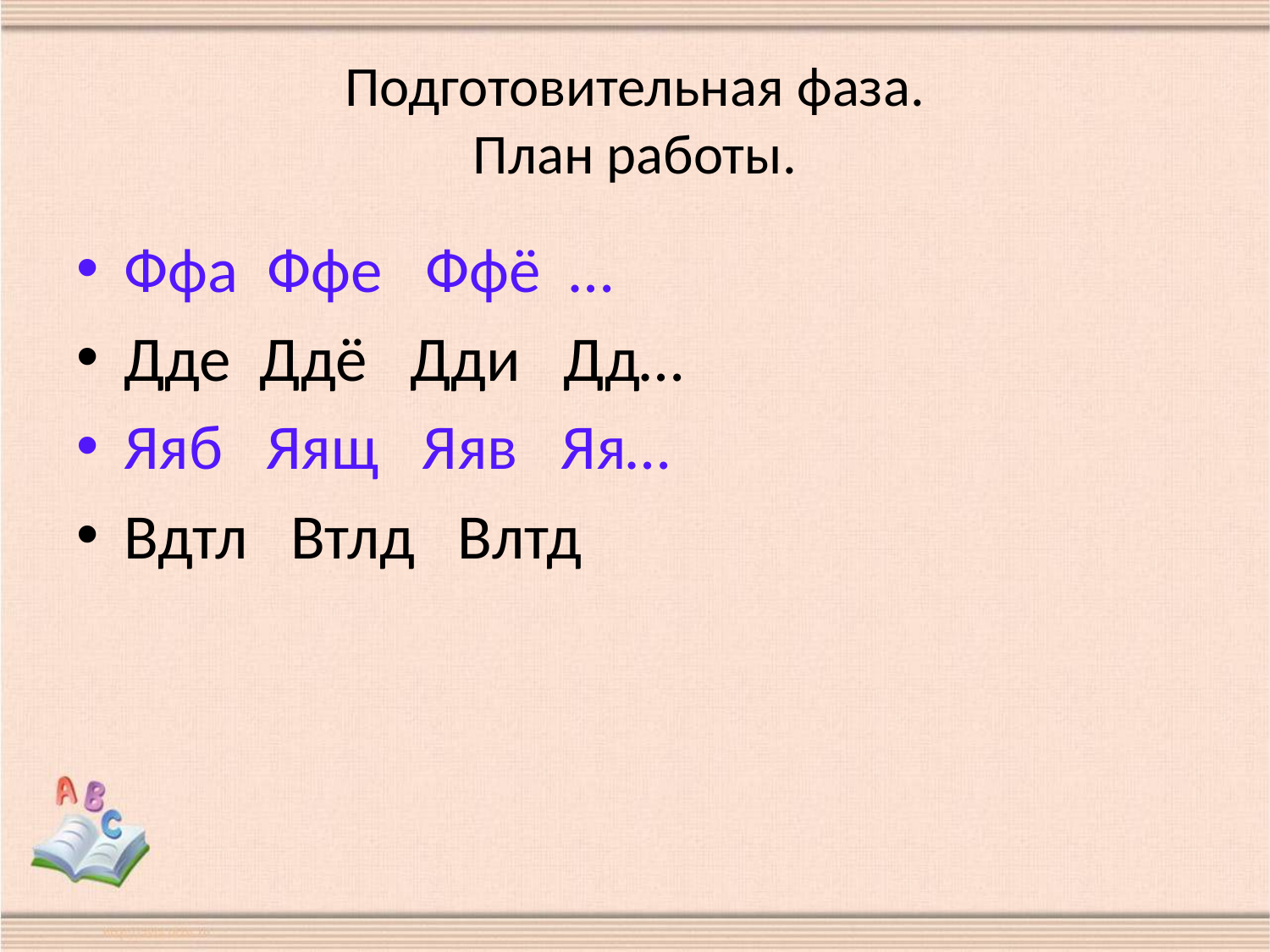

# Подготовительная фаза. План работы.
Ффа  Ффе   Ффё  …
Дде  Ддё   Дди   Дд…
Яяб   Яящ   Яяв   Яя…
Вдтл   Втлд   Влтд